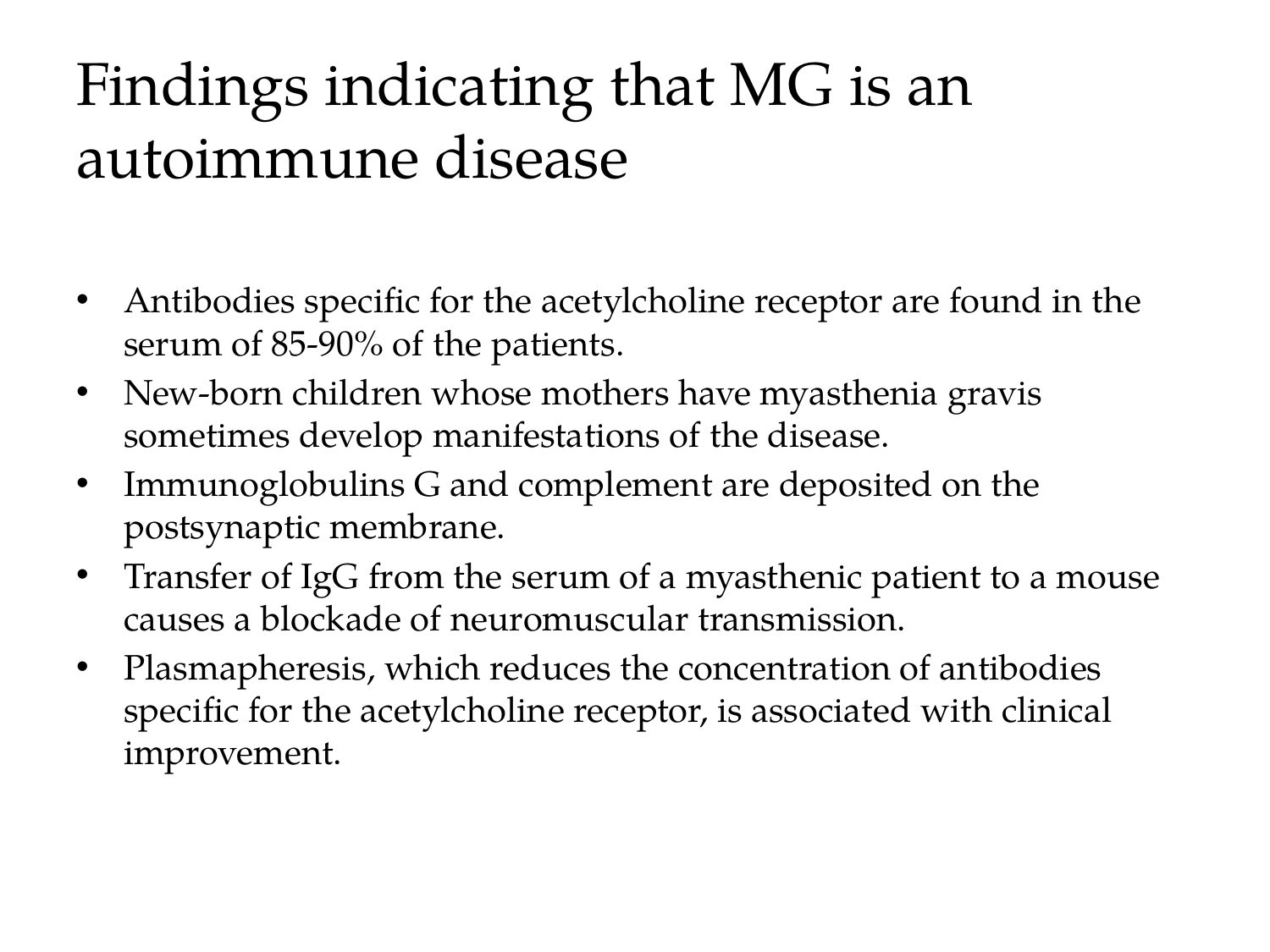

# Findings indicating that MG is an autoimmune disease

Antibodies specific for the acetylcholine receptor are found in the serum of 85-90% of the patients.
New-born children whose mothers have myasthenia gravis sometimes develop manifestations of the disease.
Immunoglobulins G and complement are deposited on the postsynaptic membrane.
Transfer of IgG from the serum of a myasthenic patient to a mouse causes a blockade of neuromuscular transmission.
Plasmapheresis, which reduces the concentration of antibodies specific for the acetylcholine receptor, is associated with clinical improvement.